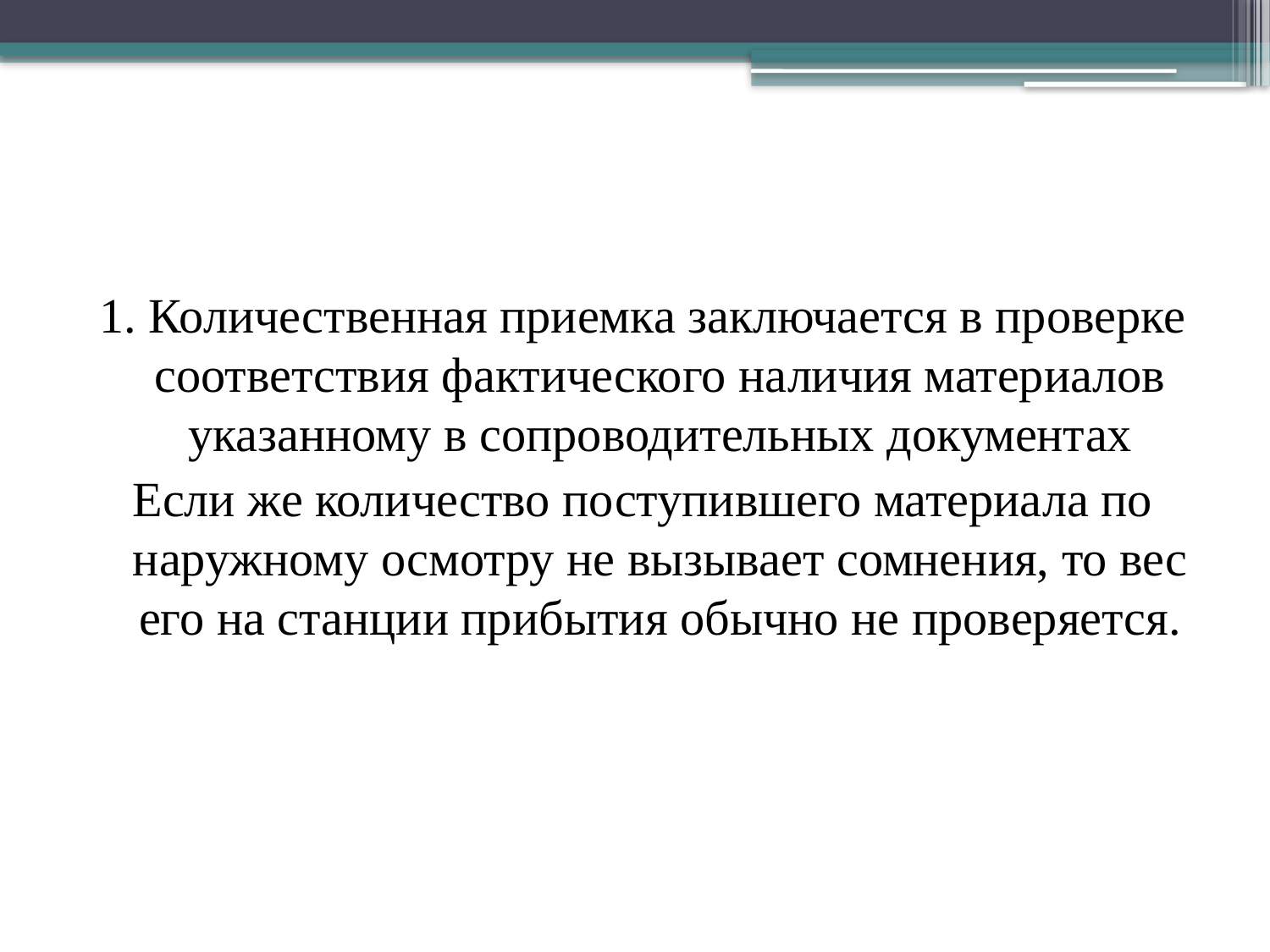

1. Количественная приемка заключается в проверке соответствия фактического наличия материалов указанному в сопроводительных документах
Если же количество поступившего материала по наружному осмотру не вызывает сомнения, то вес его на станции прибытия обычно не проверяется.